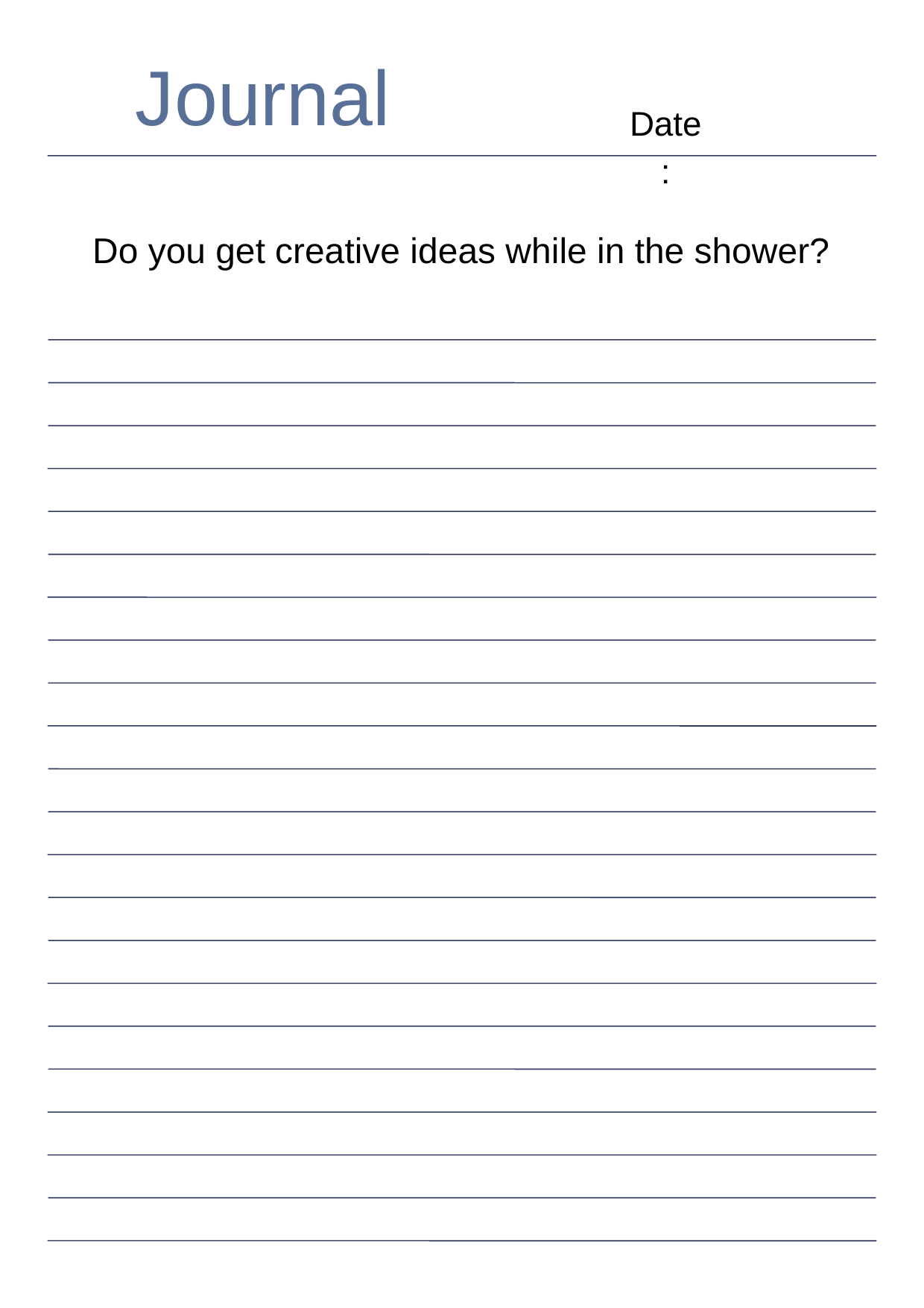

Journal
Date:

Do you get creative ideas while in the shower?